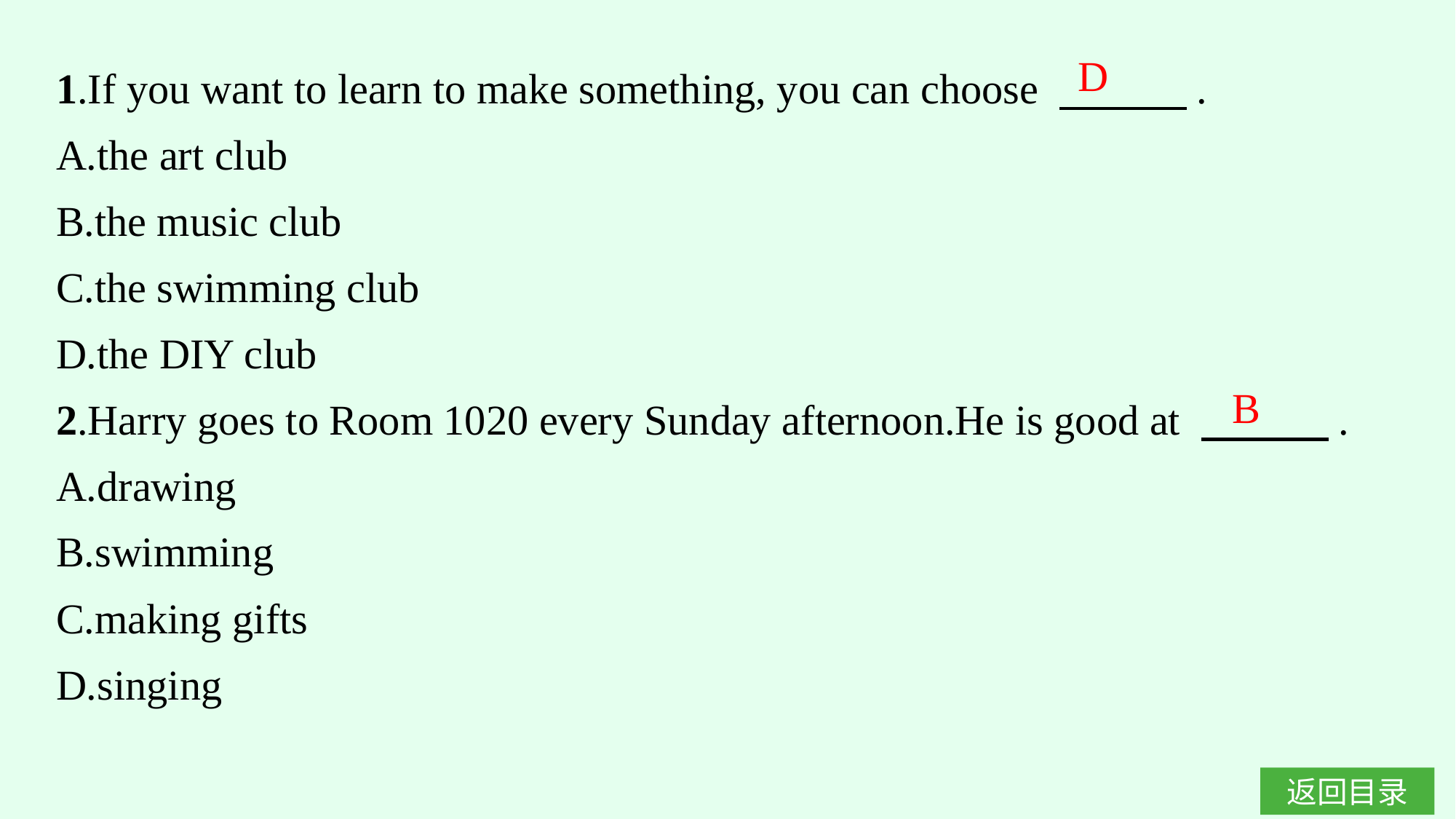

1.If you want to learn to make something, you can choose 　　　.
A.the art club
B.the music club
C.the swimming club
D.the DIY club
2.Harry goes to Room 1020 every Sunday afternoon.He is good at 　　　.
A.drawing
B.swimming
C.making gifts
D.singing
D
B